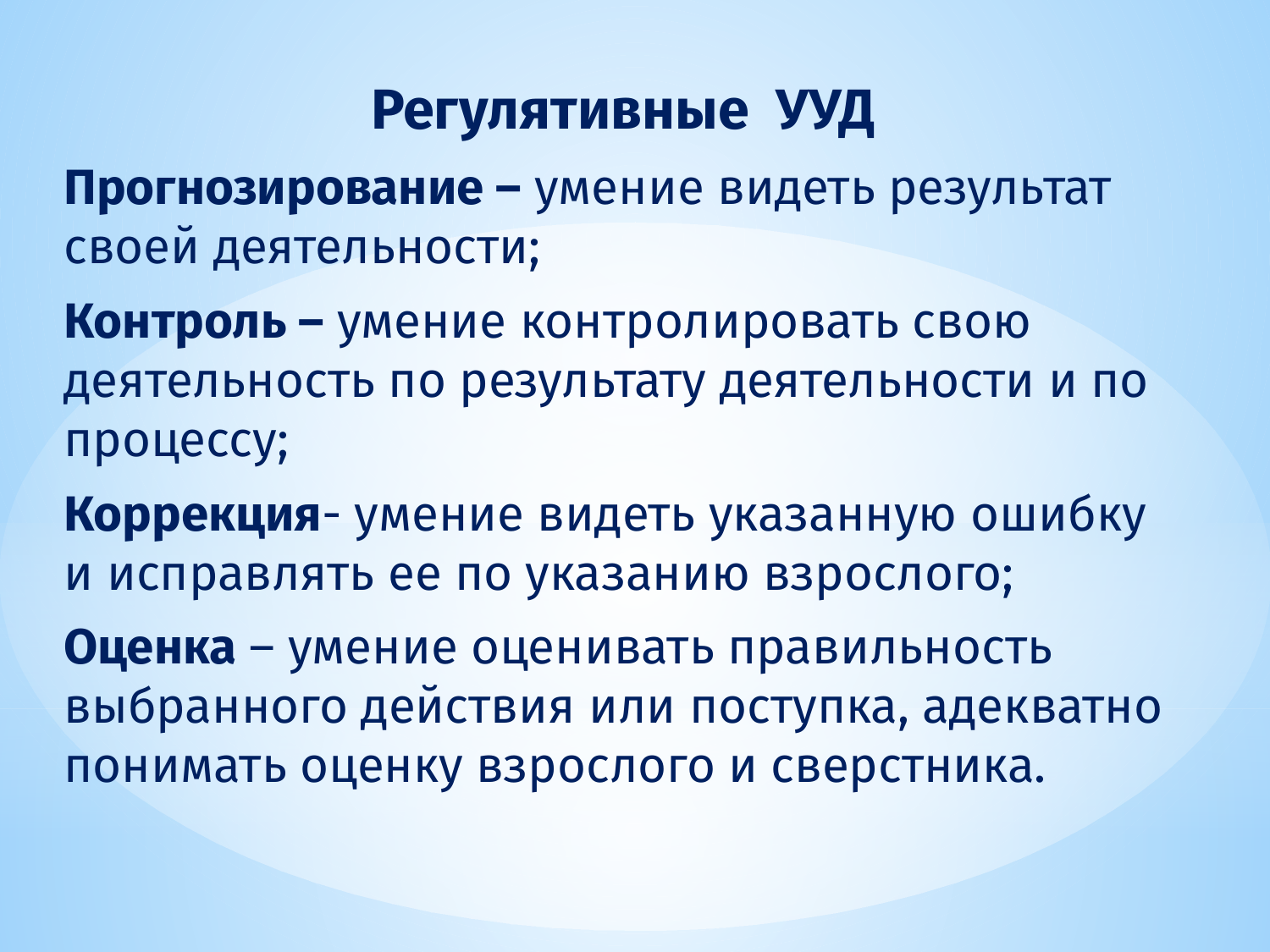

Регулятивные  УУД
Прогнозирование – умение видеть результат своей деятельности;
Контроль – умение контролировать свою деятельность по результату деятельности и по процессу;
Коррекция- умение видеть указанную ошибку и исправлять ее по указанию взрослого;
Оценка – умение оценивать правильность выбранного действия или поступка, адекватно понимать оценку взрослого и сверстника.